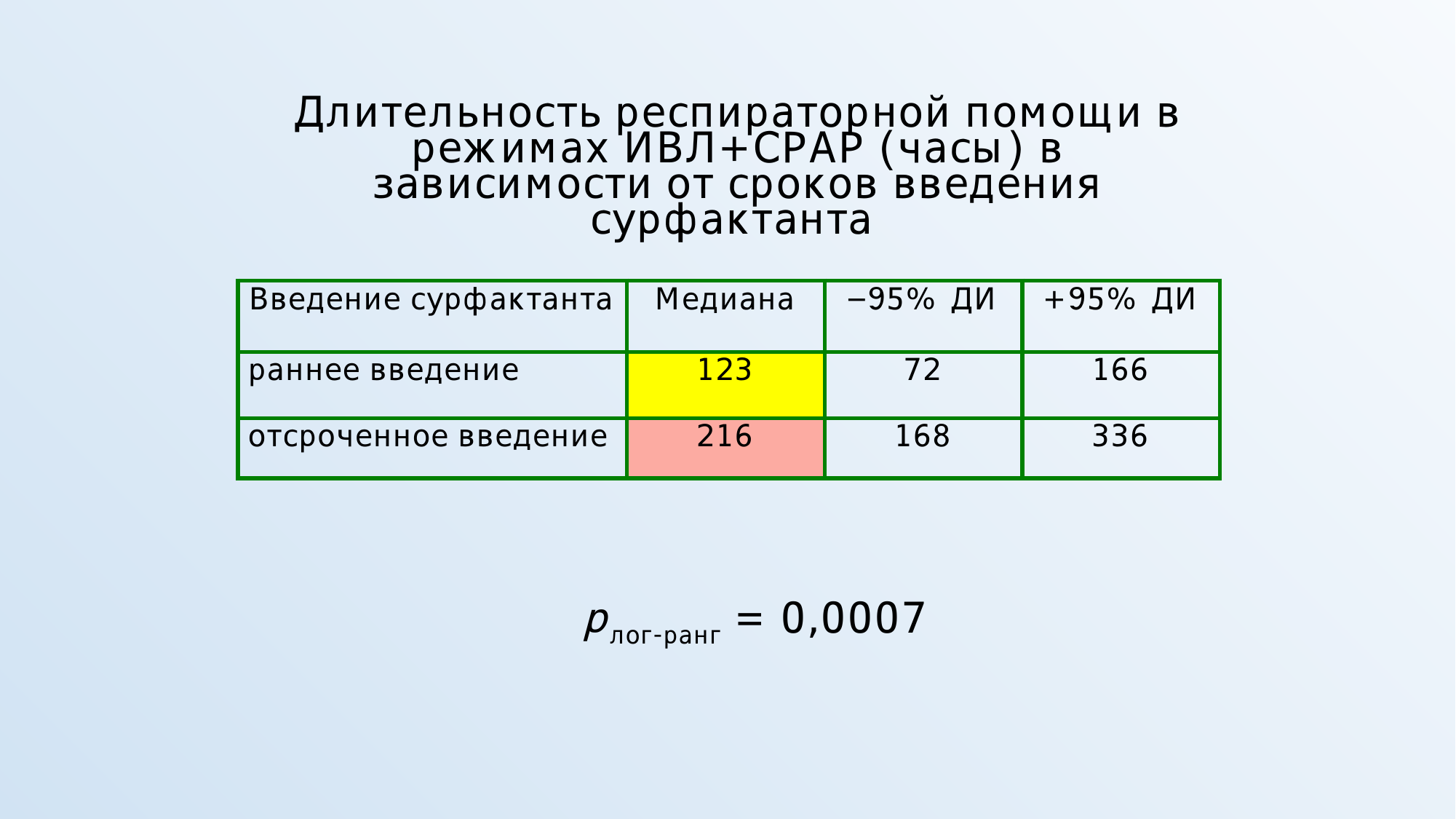

Длительность респираторной помощи в режимах ИВЛ+СРАР (часы) в зависимости от сроков введения сурфактанта
| Введение сурфактанта | Медиана | –95% ДИ | +95% ДИ |
| --- | --- | --- | --- |
| раннее введение | 123 | 72 | 166 |
| отсроченное введение | 216 | 168 | 336 |
pлог-ранг = 0,0007